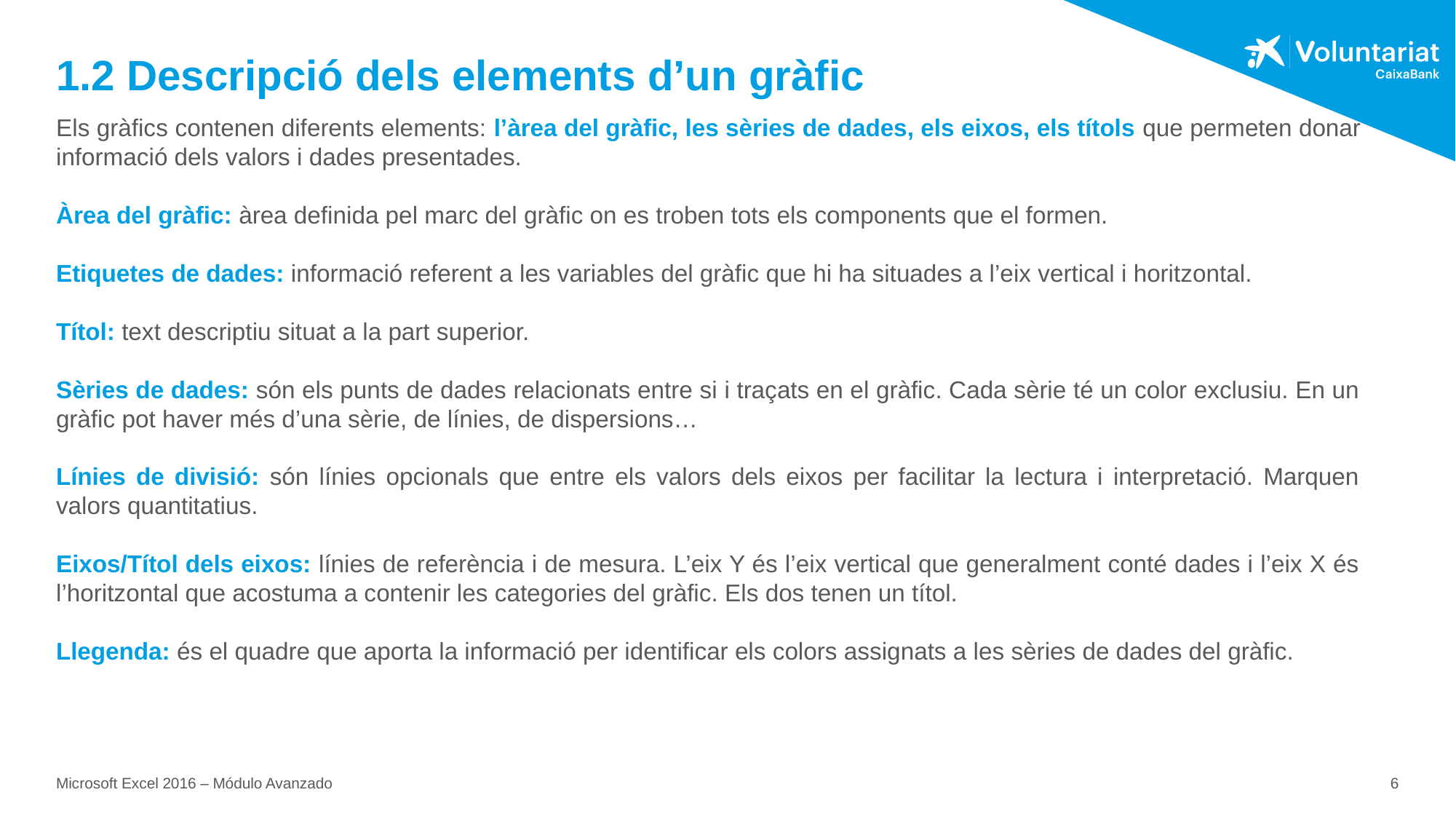

# 1.2 Descripció dels elements d’un gràfic
Els gràfics contenen diferents elements: l’àrea del gràfic, les sèries de dades, els eixos, els títols que permeten donar informació dels valors i dades presentades.

Àrea del gràfic: àrea definida pel marc del gràfic on es troben tots els components que el formen.

Etiquetes de dades: informació referent a les variables del gràfic que hi ha situades a l’eix vertical i horitzontal.

Títol: text descriptiu situat a la part superior.

Sèries de dades: són els punts de dades relacionats entre si i traçats en el gràfic. Cada sèrie té un color exclusiu. En un gràfic pot haver més d’una sèrie, de línies, de dispersions…

Línies de divisió: són línies opcionals que entre els valors dels eixos per facilitar la lectura i interpretació. Marquen valors quantitatius.

Eixos/Títol dels eixos: línies de referència i de mesura. L’eix Y és l’eix vertical que generalment conté dades i l’eix X és l’horitzontal que acostuma a contenir les categories del gràfic. Els dos tenen un títol.

Llegenda: és el quadre que aporta la informació per identificar els colors assignats a les sèries de dades del gràfic.